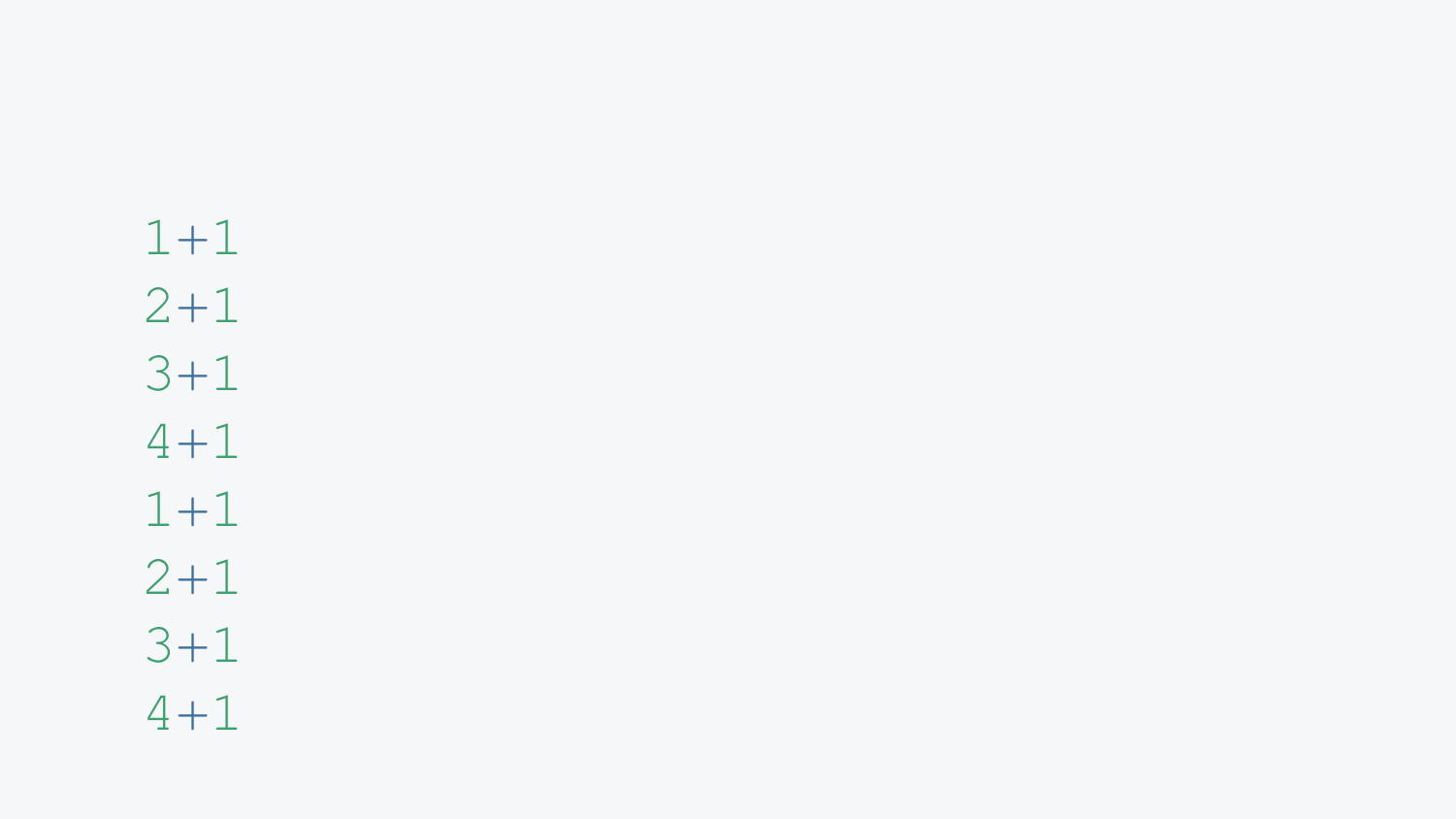

1+1
2+1
3+1
4+1
1+1
2+1
3+1
4+1